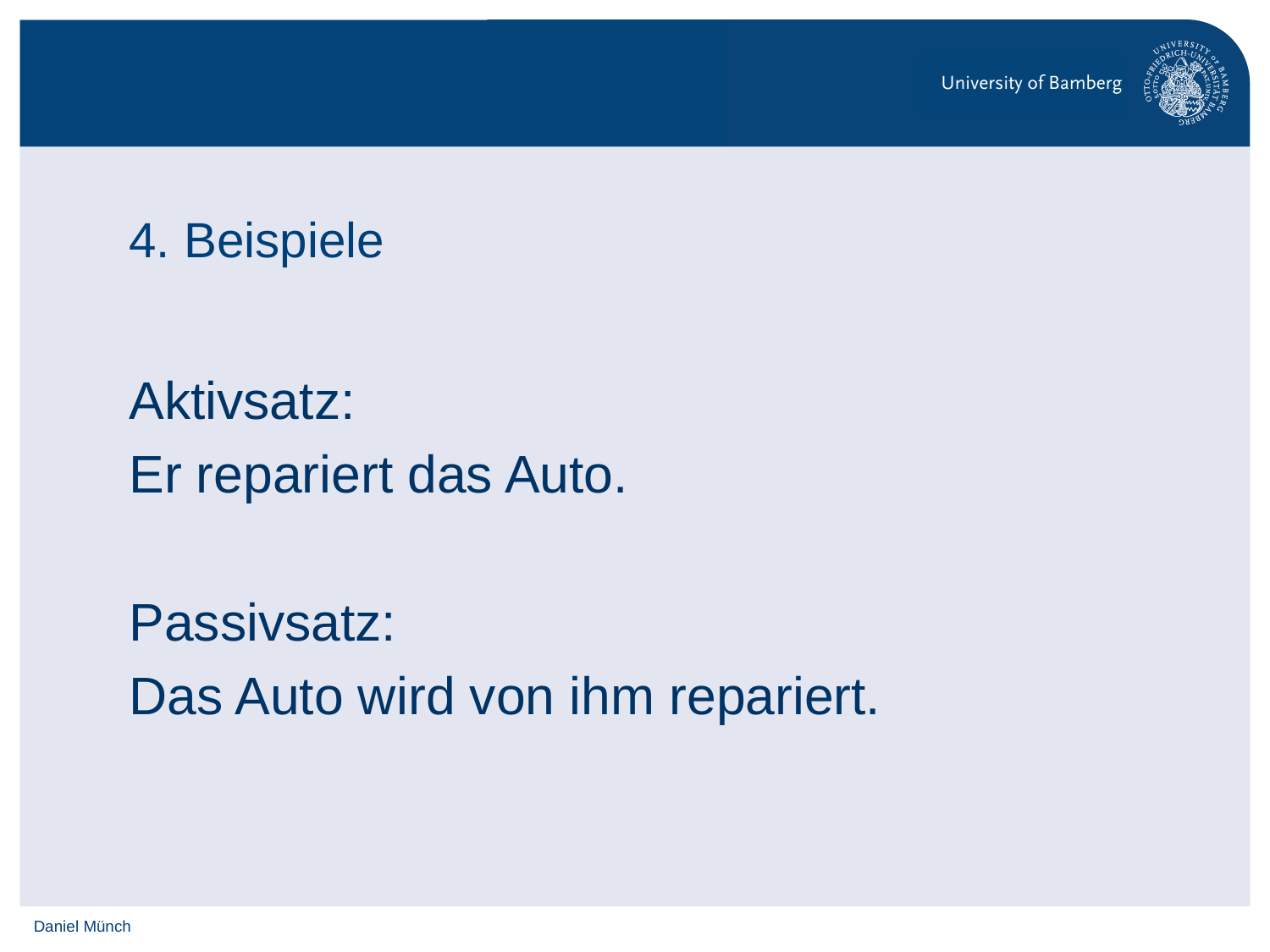

# 4. Beispiele
Aktivsatz:
Er repariert das Auto.

Passivsatz:
Das Auto wird von ihm repariert.